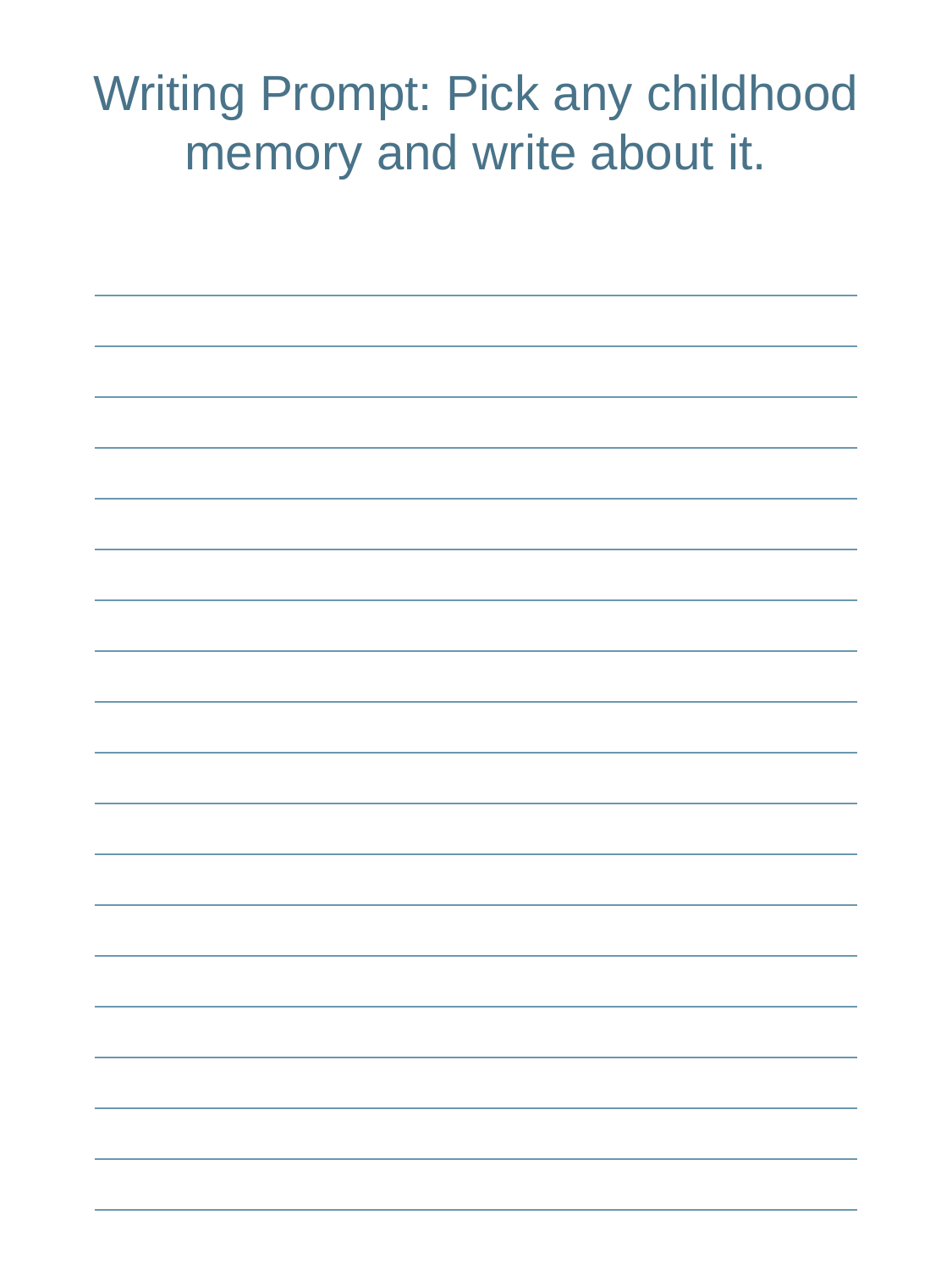

Writing Prompt: Pick any childhood memory and write about it.
|  |
| --- |
|  |
|  |
|  |
|  |
|  |
|  |
|  |
|  |
|  |
|  |
|  |
|  |
|  |
|  |
|  |
|  |
|  |